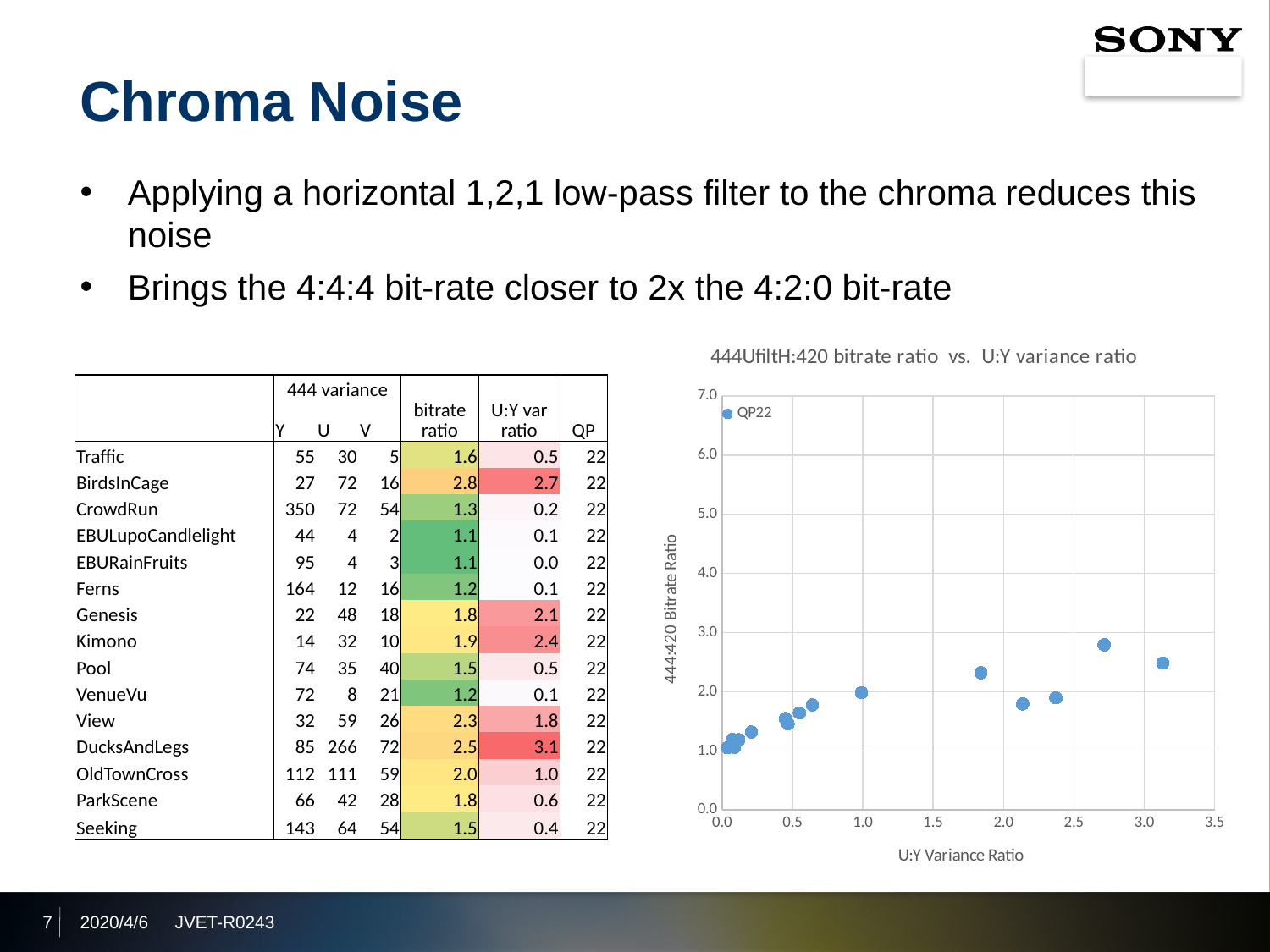

# Chroma Noise
Applying a horizontal 1,2,1 low-pass filter to the chroma reduces this noise
Brings the 4:4:4 bit-rate closer to 2x the 4:2:0 bit-rate

### Chart: 444UfiltH:420 bitrate ratio  vs.  U:Y variance ratio

| Category |  |
|---|---|
|  | 444 variance |  |  | bitrate ratio | U:Y var ratio |  |
| --- | --- | --- | --- | --- | --- | --- |
|  | Y | U | V |  |  | QP |
| Traffic | 55 | 30 | 5 | 1.6 | 0.5 | 22 |
| BirdsInCage | 27 | 72 | 16 | 2.8 | 2.7 | 22 |
| CrowdRun | 350 | 72 | 54 | 1.3 | 0.2 | 22 |
| EBULupoCandlelight | 44 | 4 | 2 | 1.1 | 0.1 | 22 |
| EBURainFruits | 95 | 4 | 3 | 1.1 | 0.0 | 22 |
| Ferns | 164 | 12 | 16 | 1.2 | 0.1 | 22 |
| Genesis | 22 | 48 | 18 | 1.8 | 2.1 | 22 |
| Kimono | 14 | 32 | 10 | 1.9 | 2.4 | 22 |
| Pool | 74 | 35 | 40 | 1.5 | 0.5 | 22 |
| VenueVu | 72 | 8 | 21 | 1.2 | 0.1 | 22 |
| View | 32 | 59 | 26 | 2.3 | 1.8 | 22 |
| DucksAndLegs | 85 | 266 | 72 | 2.5 | 3.1 | 22 |
| OldTownCross | 112 | 111 | 59 | 2.0 | 1.0 | 22 |
| ParkScene | 66 | 42 | 28 | 1.8 | 0.6 | 22 |
| Seeking | 143 | 64 | 54 | 1.5 | 0.4 | 22 |
7
2020/4/6
JVET-R0243